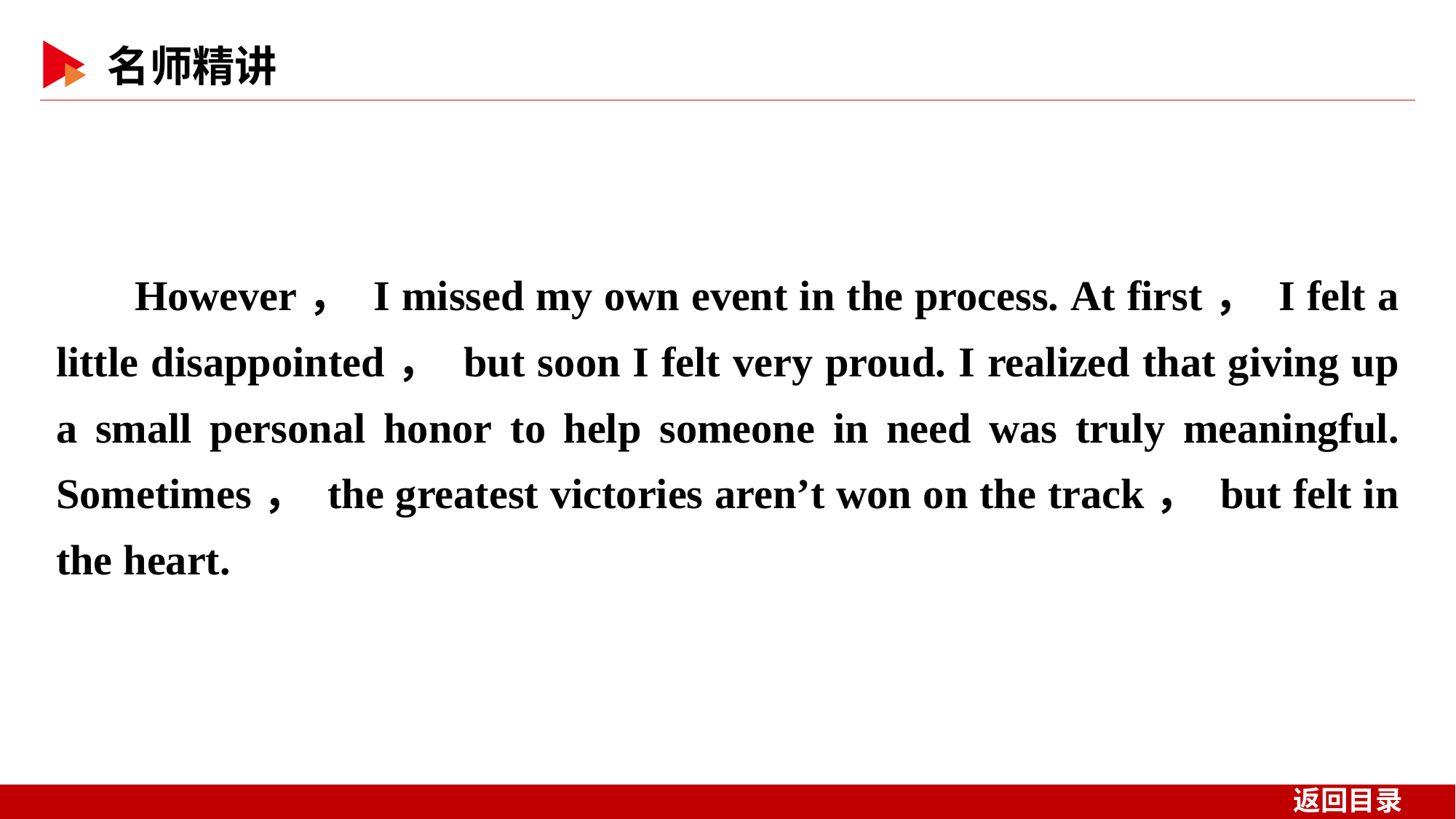

However， I missed my own event in the process. At first， I felt a little disappointed， but soon I felt very proud. I realized that giving up a small personal honor to help someone in need was truly meaningful. Sometimes， the greatest victories aren’t won on the track， but felt in the heart.